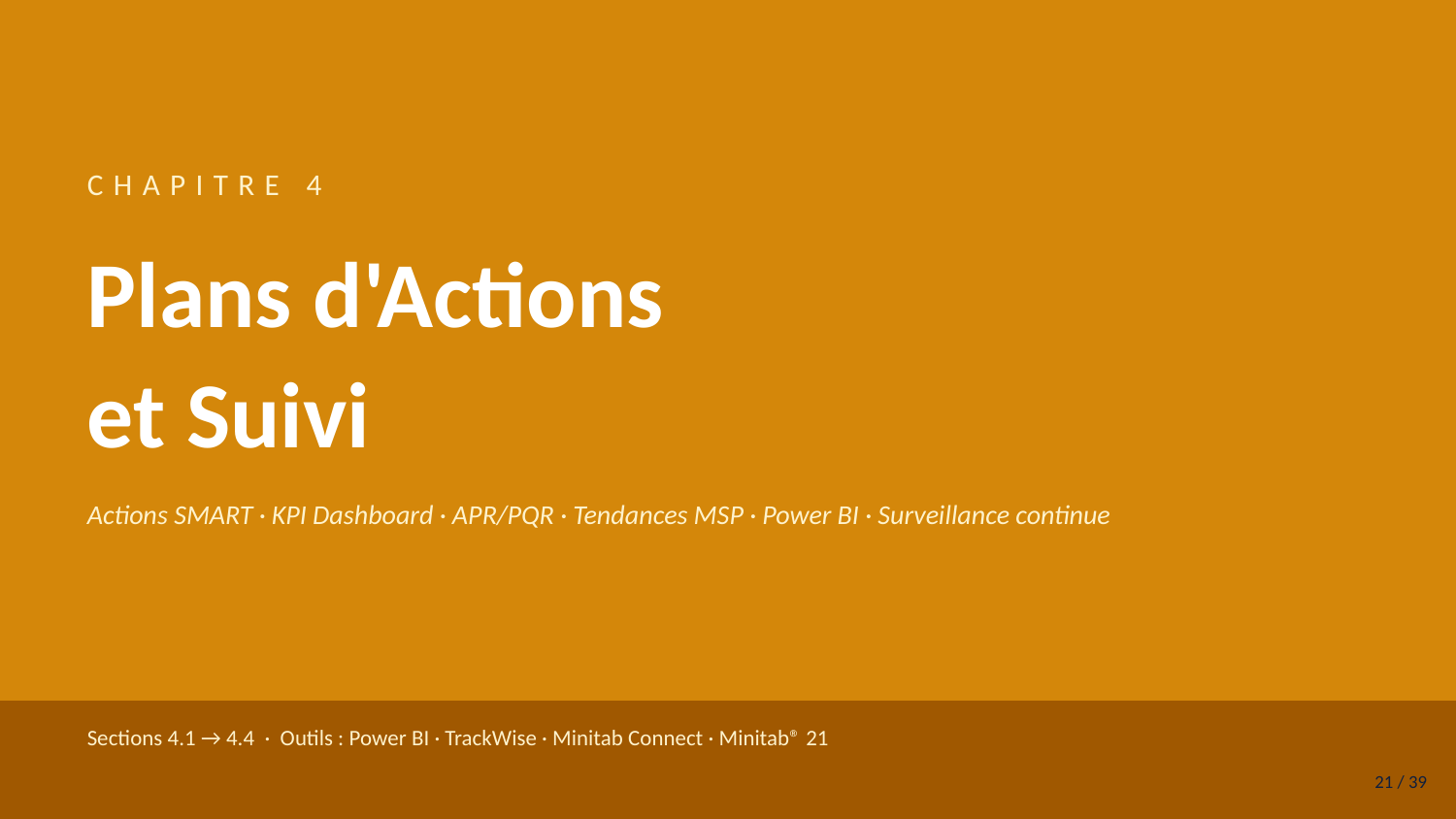

CHAPITRE 4
Plans d'Actions
et Suivi
Actions SMART · KPI Dashboard · APR/PQR · Tendances MSP · Power BI · Surveillance continue

Sections 4.1 → 4.4  ·  Outils : Power BI · TrackWise · Minitab Connect · Minitab® 21
21 / 39